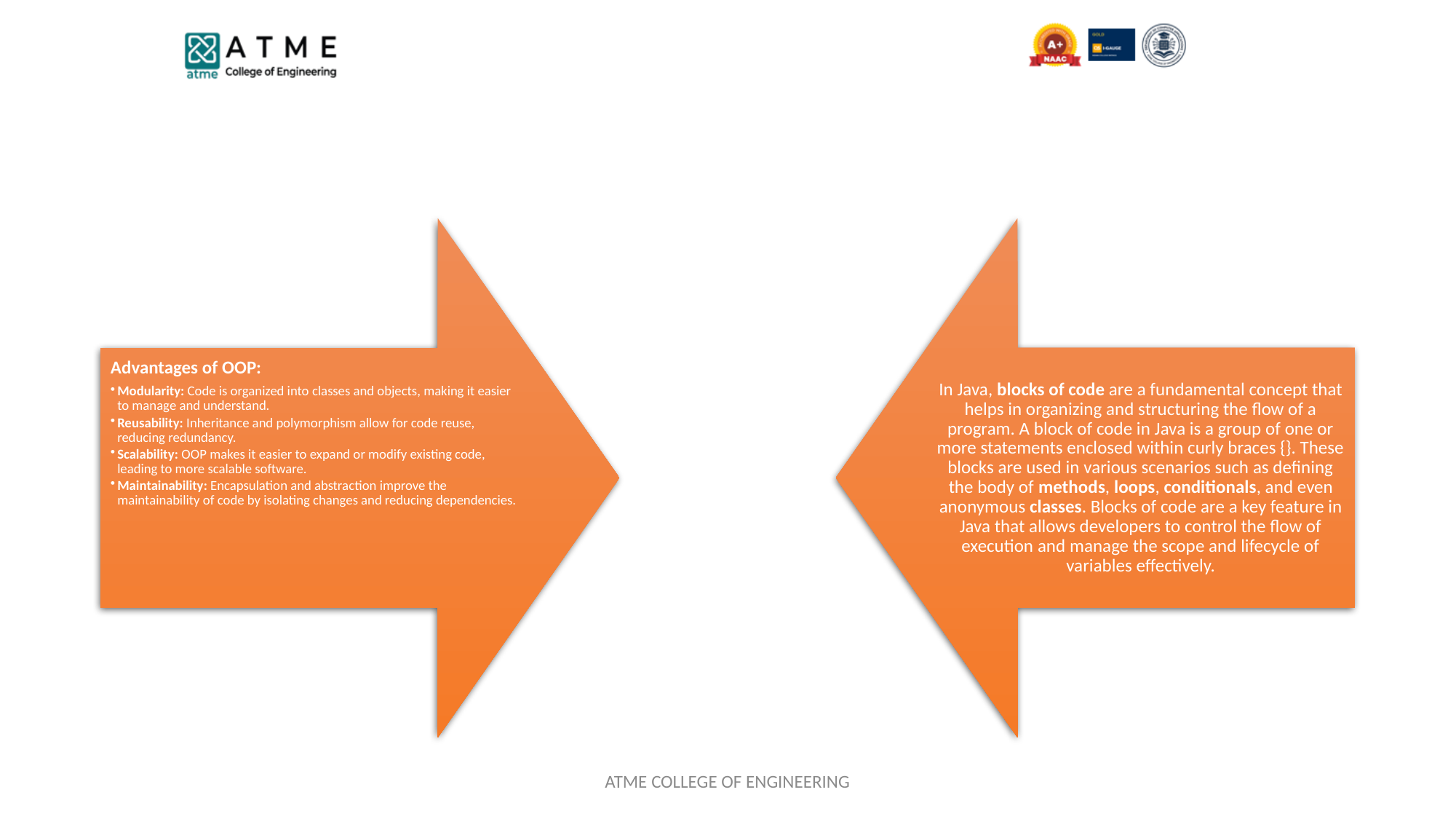

Advantages of OOP:
Modularity: Code is organized into classes and objects, making it easier to manage and understand.
Reusability: Inheritance and polymorphism allow for code reuse, reducing redundancy.
Scalability: OOP makes it easier to expand or modify existing code, leading to more scalable software.
Maintainability: Encapsulation and abstraction improve the maintainability of code by isolating changes and reducing dependencies.
In Java, blocks of code are a fundamental concept that helps in organizing and structuring the flow of a program. A block of code in Java is a group of one or more statements enclosed within curly braces {}. These blocks are used in various scenarios such as defining the body of methods, loops, conditionals, and even anonymous classes. Blocks of code are a key feature in Java that allows developers to control the flow of execution and manage the scope and lifecycle of variables effectively.
ATME COLLEGE OF ENGINEERING